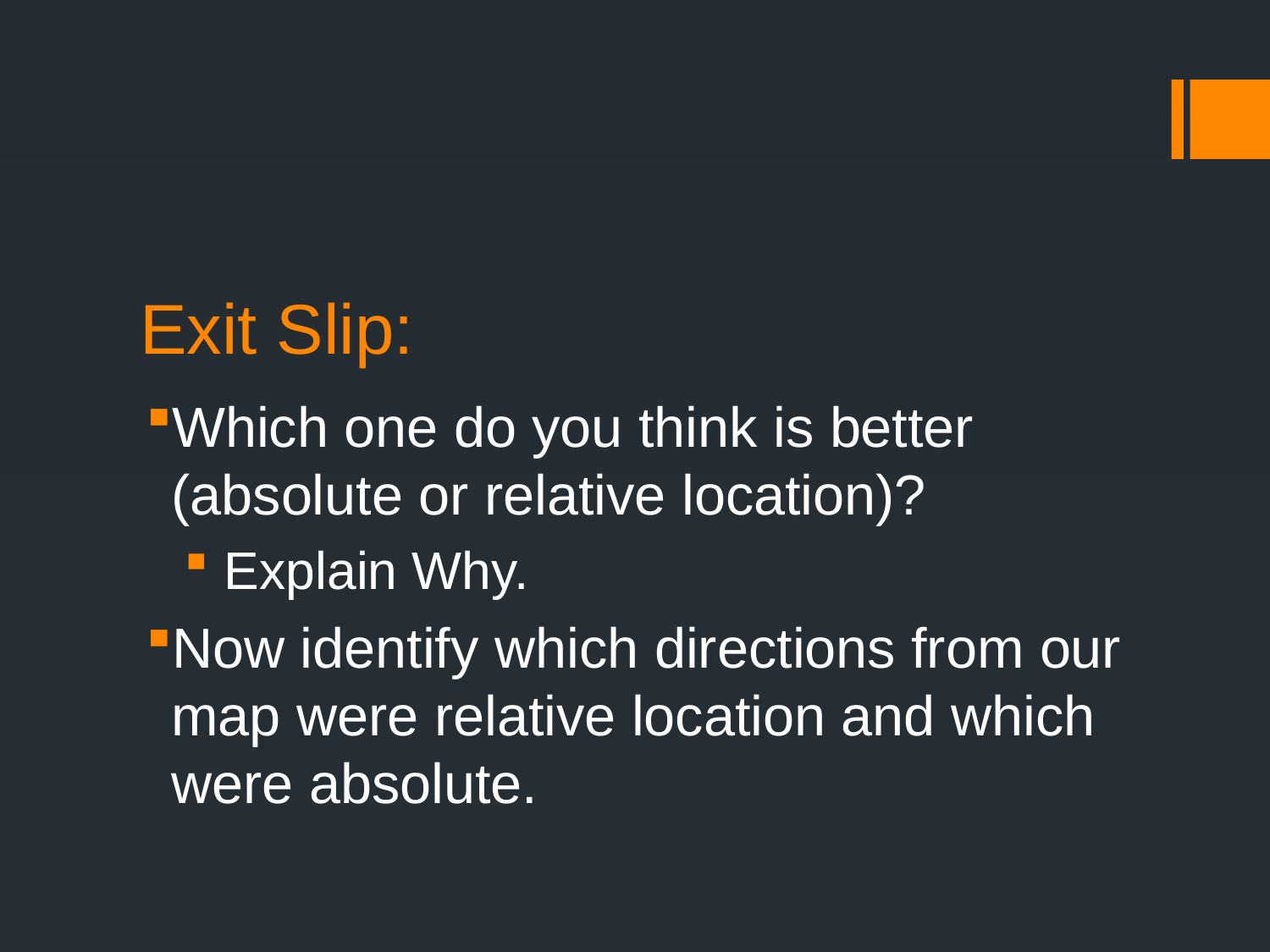

# Exit Slip:
Which one do you think is better (absolute or relative location)?
 Explain Why.
Now identify which directions from our map were relative location and which were absolute.